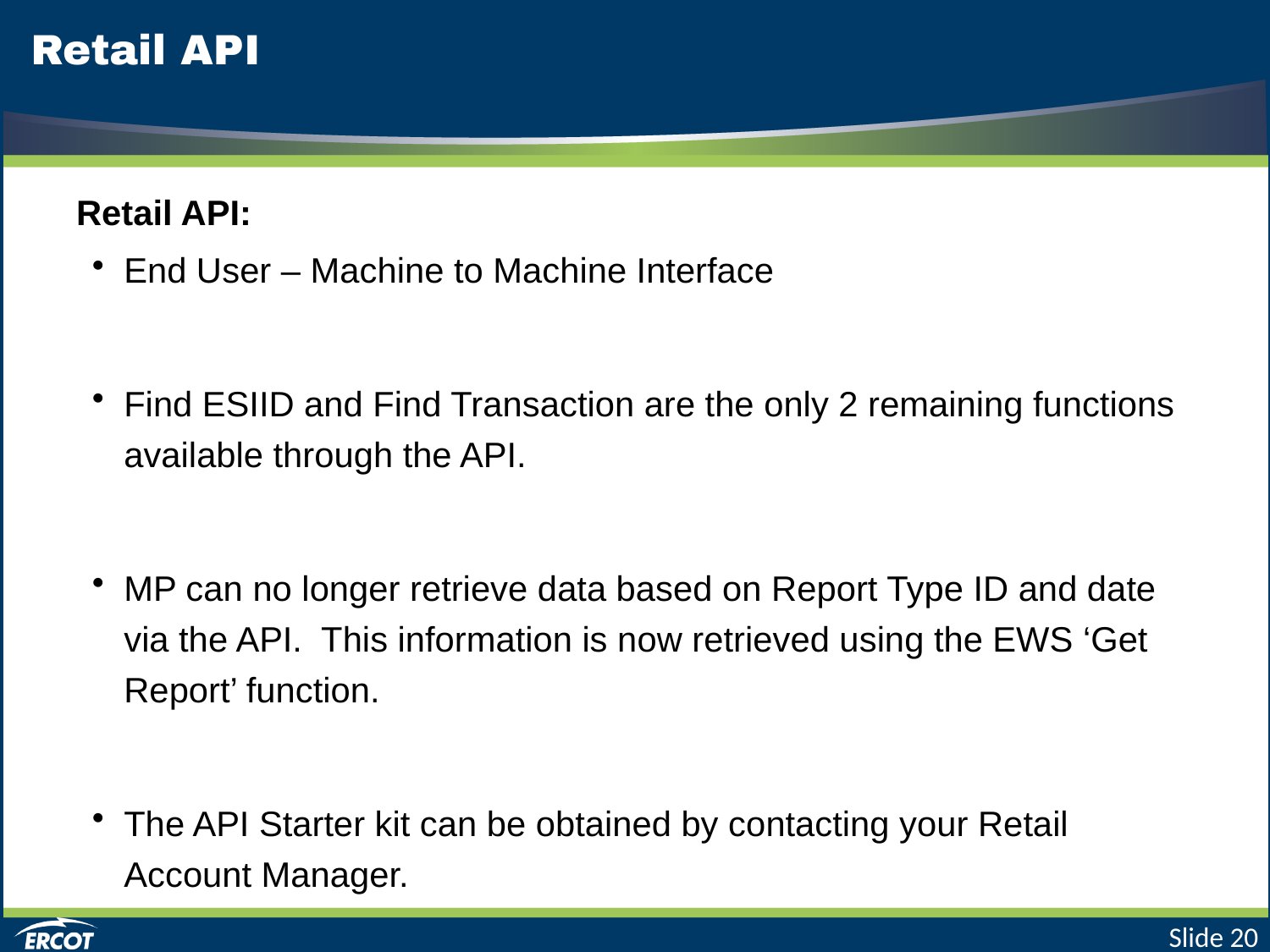

# Retail API
Retail API:
End User – Machine to Machine Interface

Find ESIID and Find Transaction are the only 2 remaining functions available through the API.

MP can no longer retrieve data based on Report Type ID and date via the API.  This information is now retrieved using the EWS ‘Get Report’ function.

The API Starter kit can be obtained by contacting your Retail Account Manager.